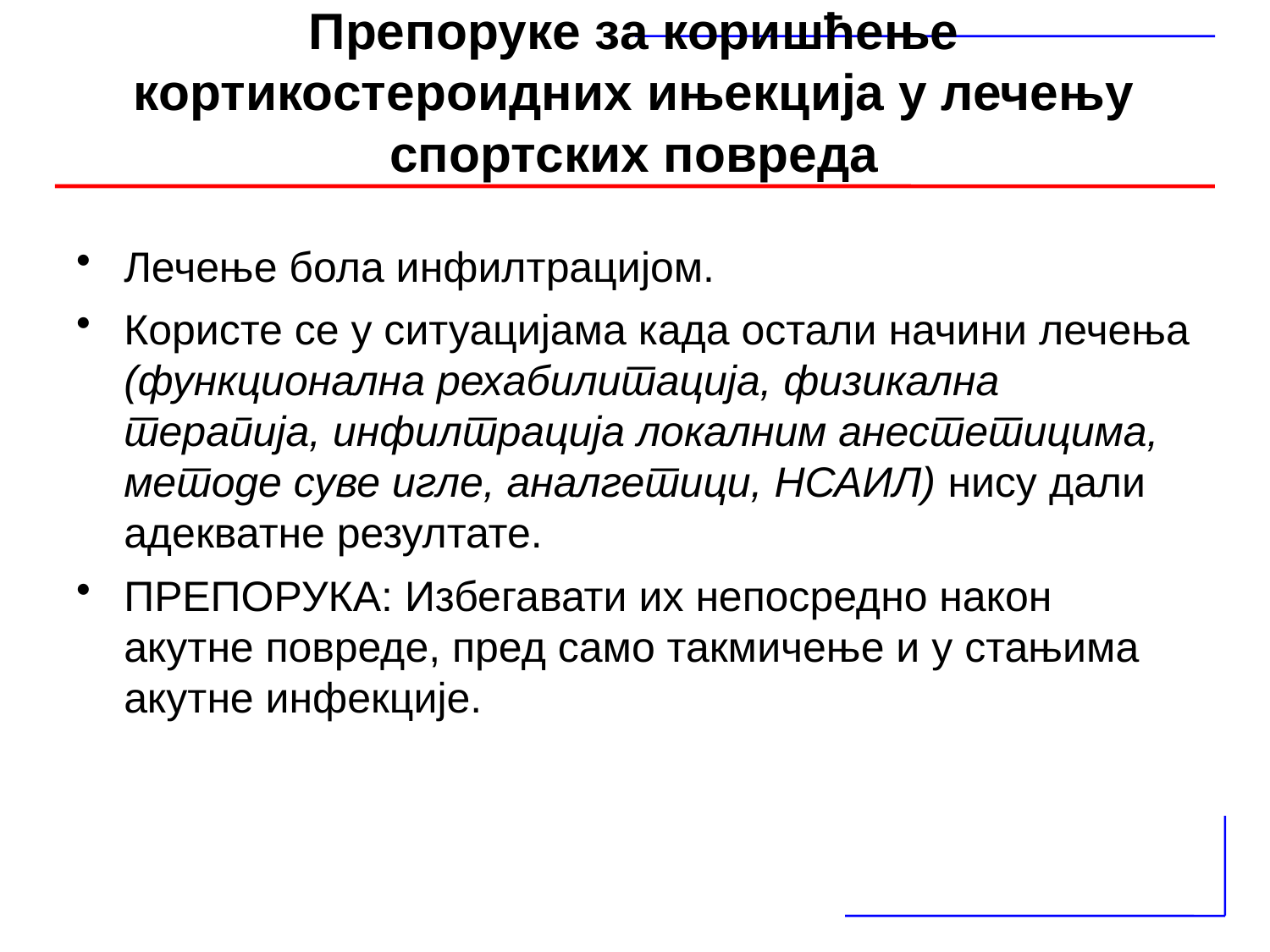

# Препоруке за коришћење кортикостероидних ињекција у лечењу спортских повреда
Лечење бола инфилтрацијом.
Користе се у ситуацијама када остали начини лечења (функционална рехабилитација, физикална терапија, инфилтрација локалним анестетицима, методе суве игле, аналгетици, НСАИЛ) нису дали адекватне резултате.
ПРЕПОРУКА: Избегавати их непосредно након акутне повреде, пред само такмичење и у стањима акутне инфекције.